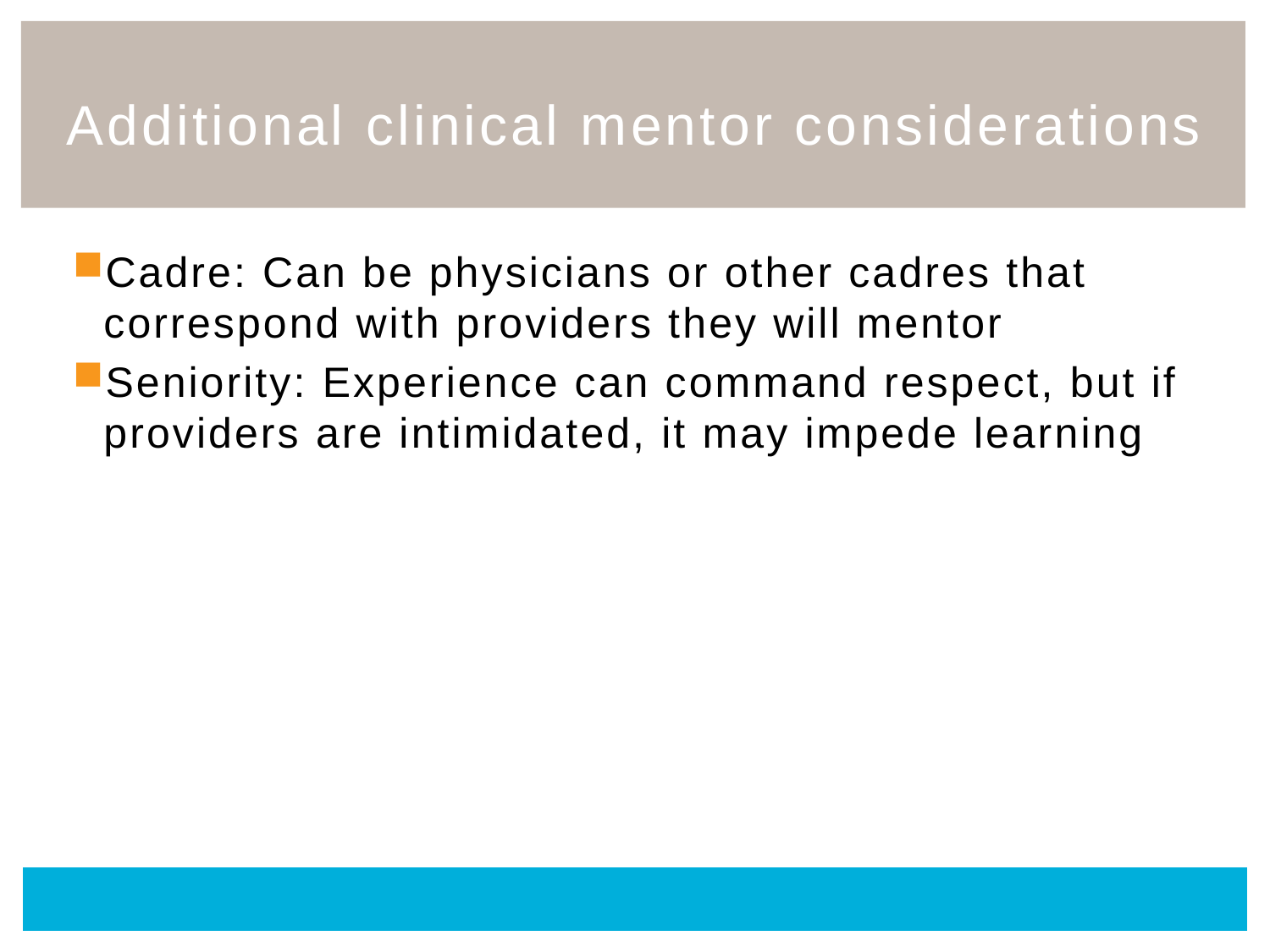

# Additional clinical mentor considerations
Cadre: Can be physicians or other cadres that correspond with providers they will mentor
Seniority: Experience can command respect, but if providers are intimidated, it may impede learning